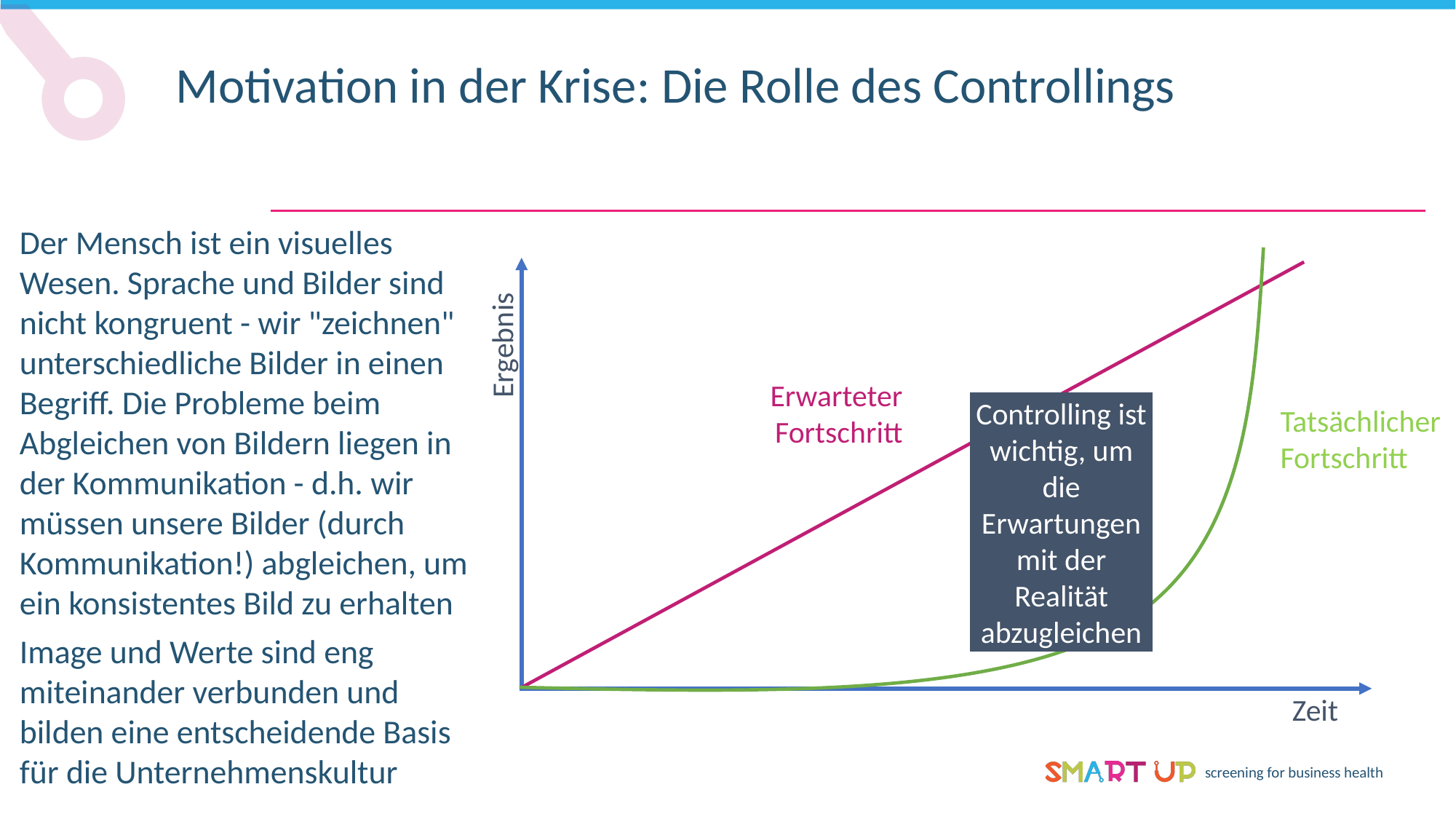

Motivation in der Krise: Die Rolle des Controllings
Der Mensch ist ein visuelles Wesen. Sprache und Bilder sind nicht kongruent - wir "zeichnen" unterschiedliche Bilder in einen Begriff. Die Probleme beim Abgleichen von Bildern liegen in der Kommunikation - d.h. wir müssen unsere Bilder (durch Kommunikation!) abgleichen, um ein konsistentes Bild zu erhalten
Image und Werte sind eng miteinander verbunden und bilden eine entscheidende Basis für die Unternehmenskultur

Ergebnis
Erwarteter Fortschritt
Controlling ist wichtig, um die Erwartungen mit der Realität abzugleichen
Tatsächlicher Fortschritt

Zeit